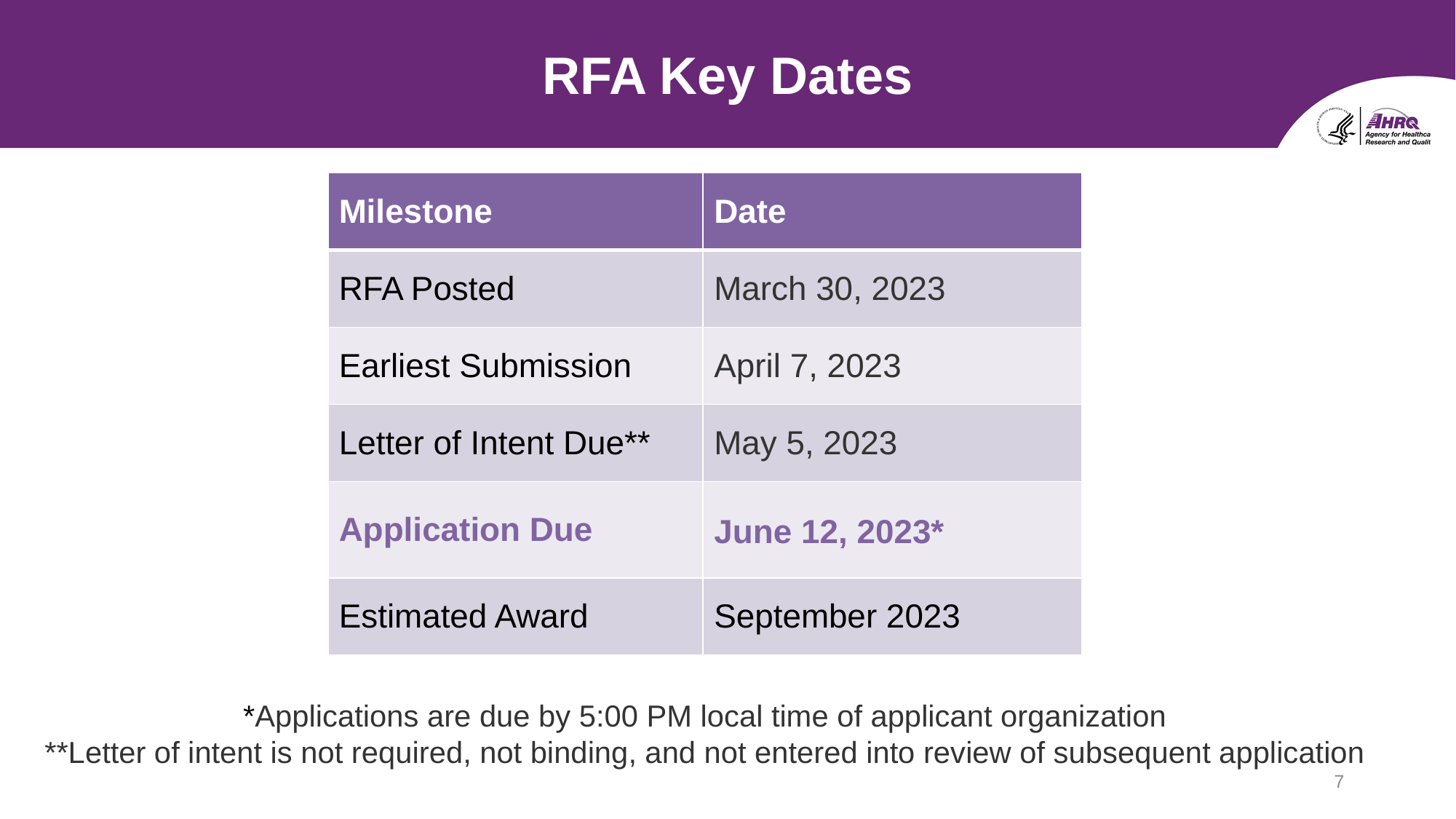

# RFA Key Dates
| Milestone | Date |
| --- | --- |
| RFA Posted | March 30, 2023 |
| Earliest Submission | April 7, 2023 |
| Letter of Intent Due\*\* | May 5, 2023 |
| Application Due | June 12, 2023\* |
| Estimated Award | September 2023 |
*Applications are due by 5:00 PM local time of applicant organization
**Letter of intent is not required, not binding, and not entered into review of subsequent application
7